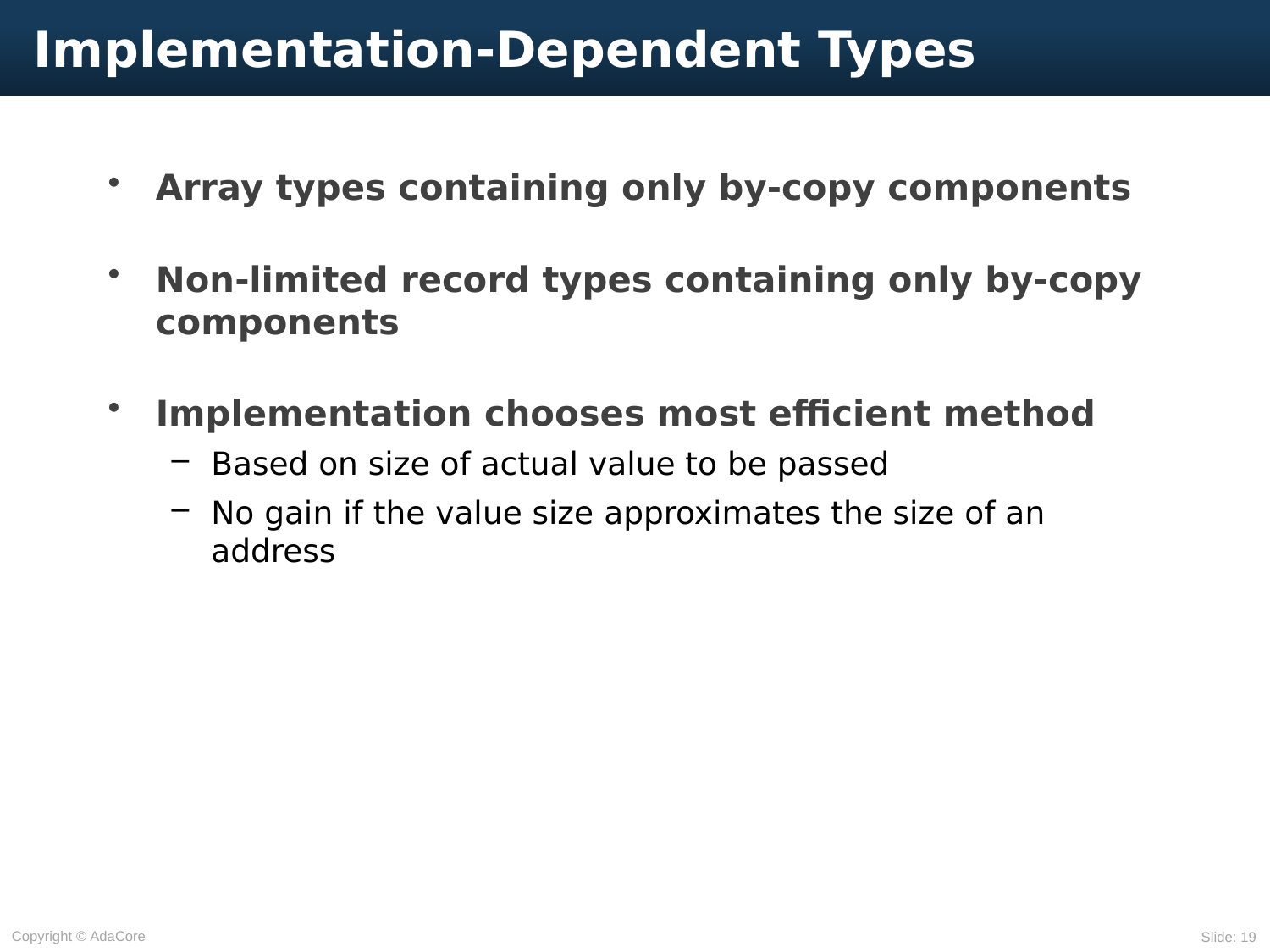

# Implementation-Dependent Types
Array types containing only by-copy components
Non-limited record types containing only by-copy components
Implementation chooses most efficient method
Based on size of actual value to be passed
No gain if the value size approximates the size of an address